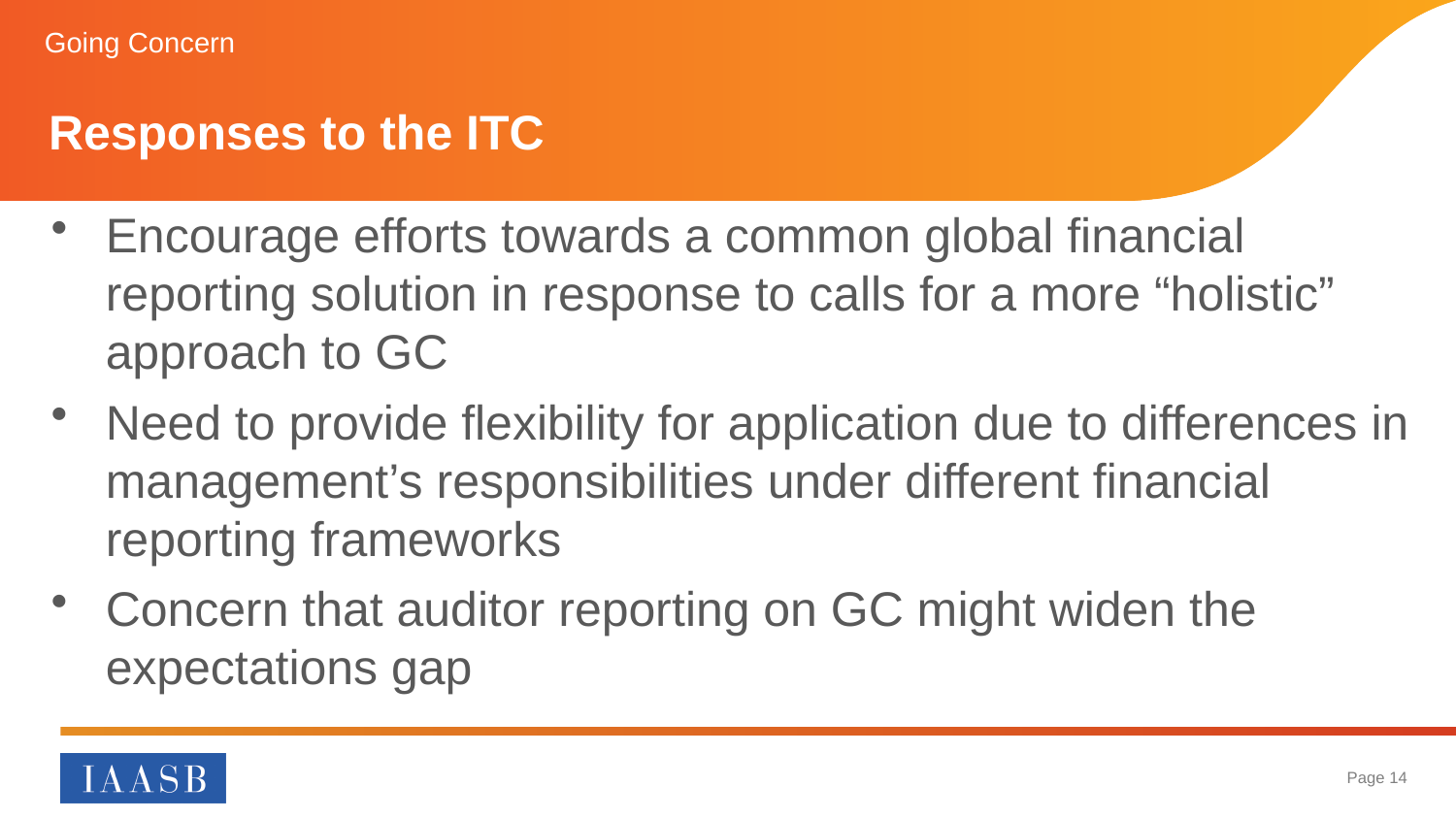

Going Concern

# Responses to the ITC
Encourage efforts towards a common global financial reporting solution in response to calls for a more “holistic” approach to GC
Need to provide flexibility for application due to differences in management’s responsibilities under different financial reporting frameworks
Concern that auditor reporting on GC might widen the expectations gap